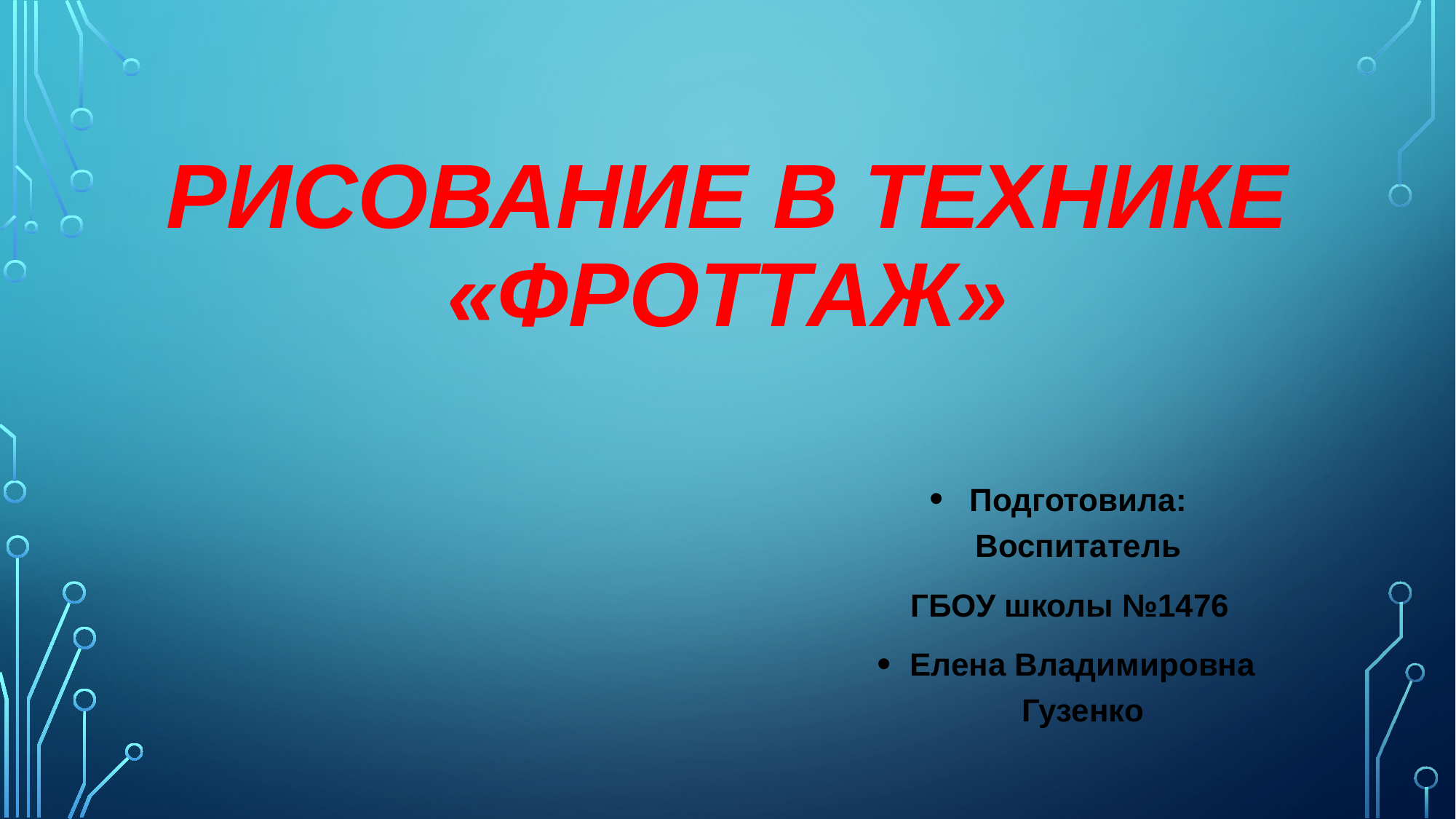

# Рисование в технике «фроттаж»
Подготовила:  Воспитатель
ГБОУ школы №1476
Елена Владимировна Гузенко